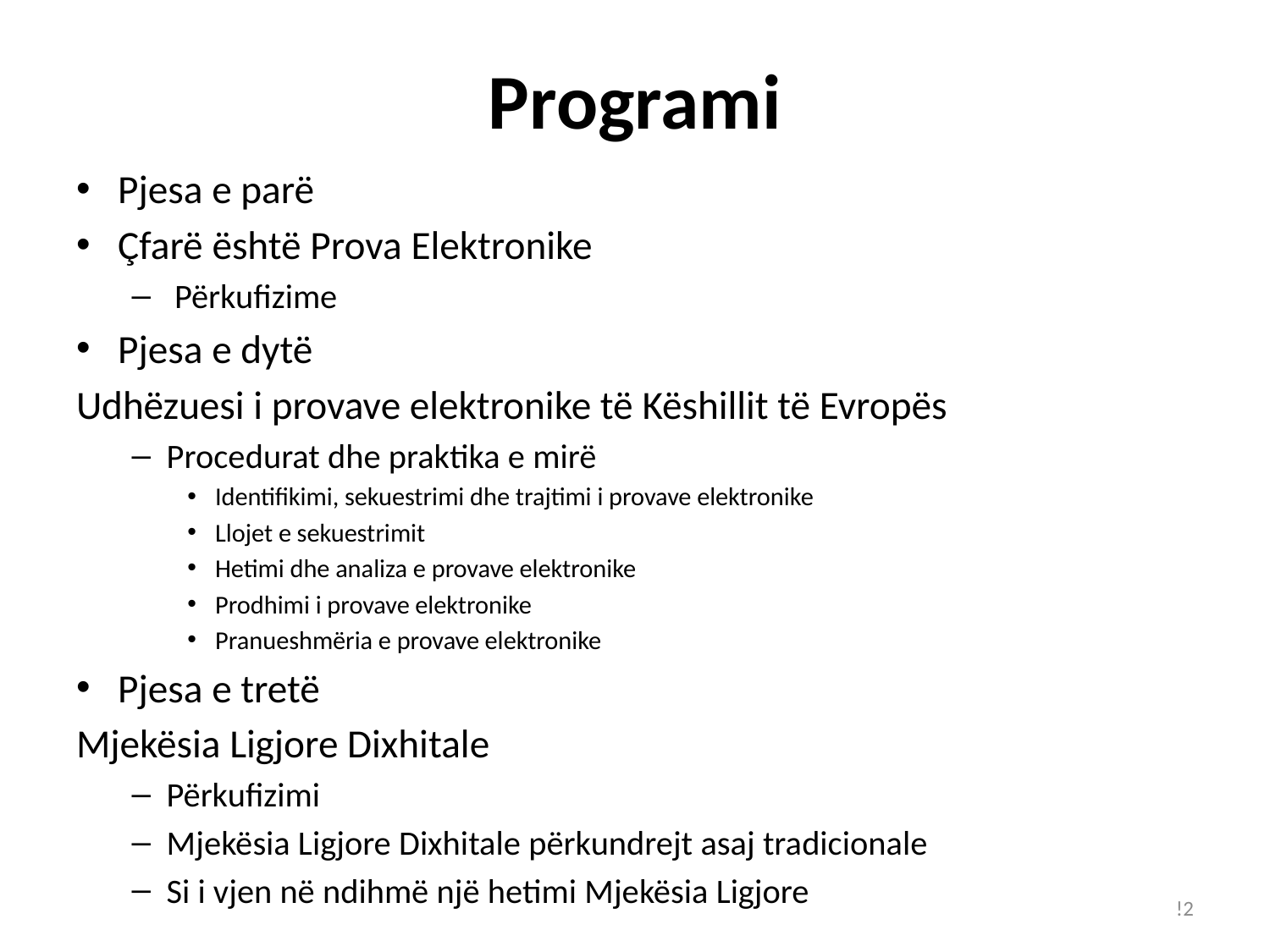

# Programi
Pjesa e parë
Çfarë është Prova Elektronike
 Përkufizime
Pjesa e dytë
Udhëzuesi i provave elektronike të Këshillit të Evropës
Procedurat dhe praktika e mirë
Identifikimi, sekuestrimi dhe trajtimi i provave elektronike
Llojet e sekuestrimit
Hetimi dhe analiza e provave elektronike
Prodhimi i provave elektronike
Pranueshmëria e provave elektronike
Pjesa e tretë
Mjekësia Ligjore Dixhitale
Përkufizimi
Mjekësia Ligjore Dixhitale përkundrejt asaj tradicionale
Si i vjen në ndihmë një hetimi Mjekësia Ligjore

!2